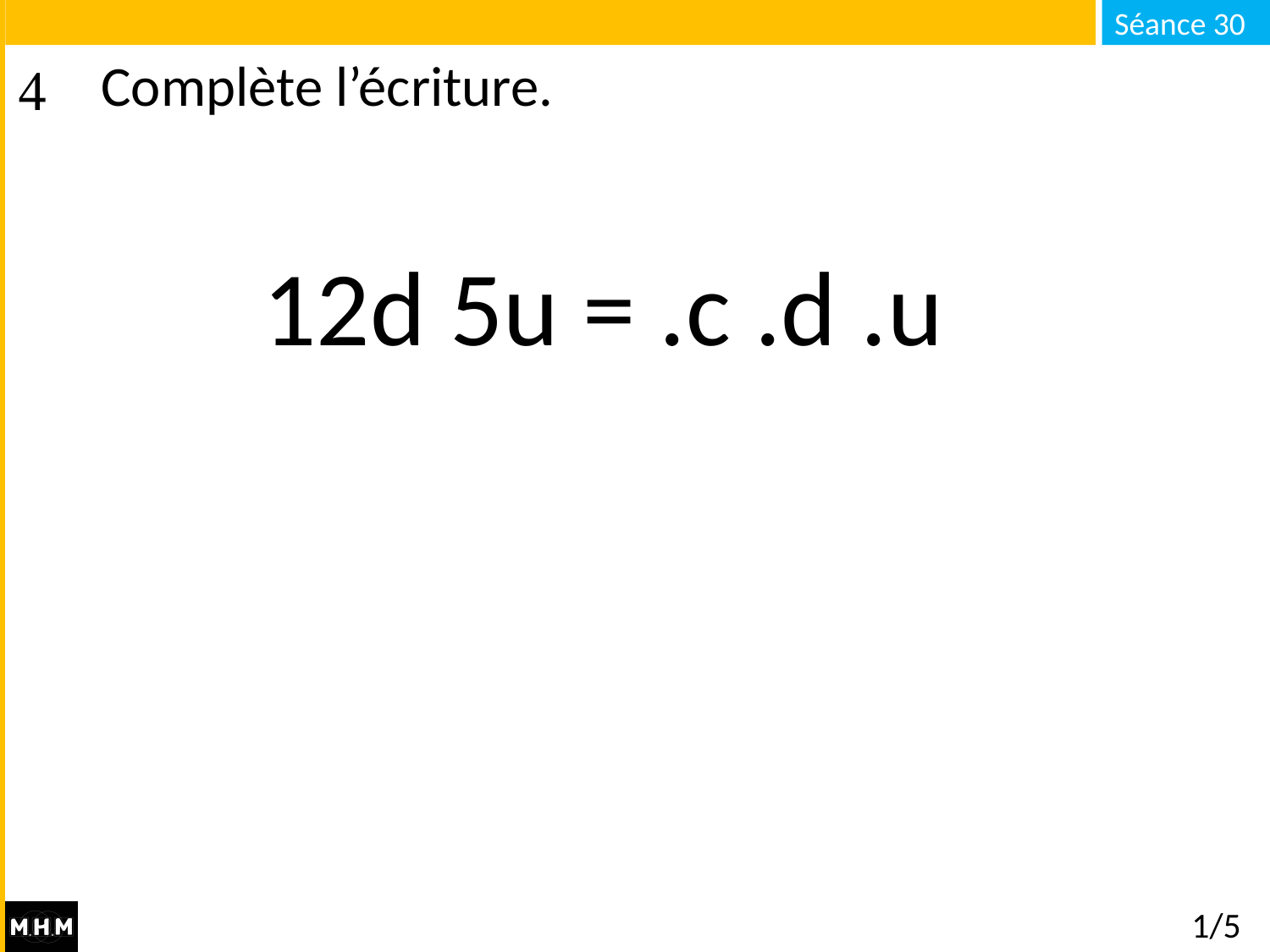

# Complète l’écriture.
12d 5u = .c .d .u
1/5